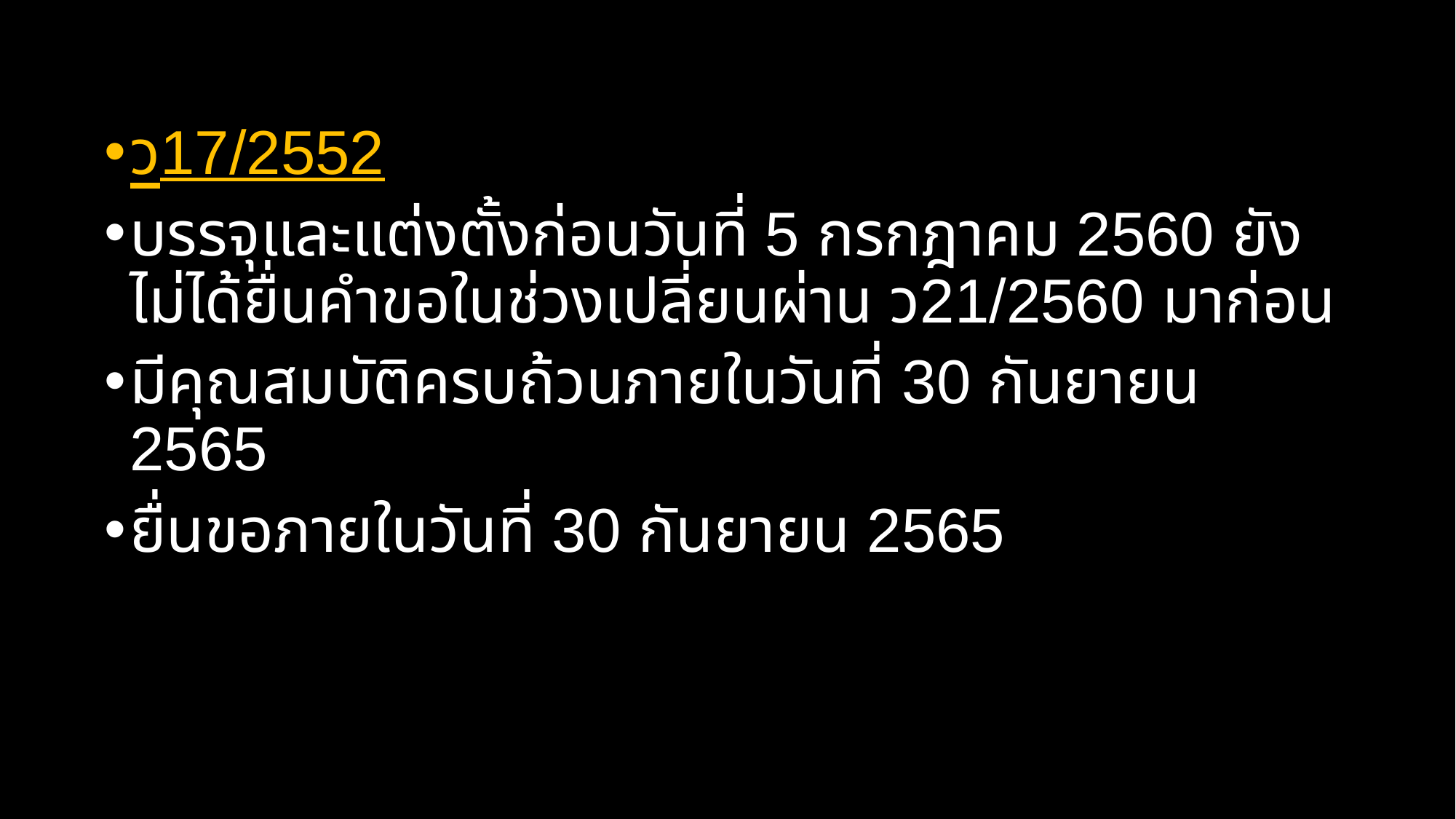

ว17/2552
บรรจุและแต่งตั้งก่อนวันที่ 5 กรกฎาคม 2560 ยังไม่ได้ยื่นคำขอในช่วงเปลี่ยนผ่าน ว21/2560 มาก่อน
มีคุณสมบัติครบถ้วนภายในวันที่ 30 กันยายน 2565
ยื่นขอภายในวันที่ 30 กันยายน 2565